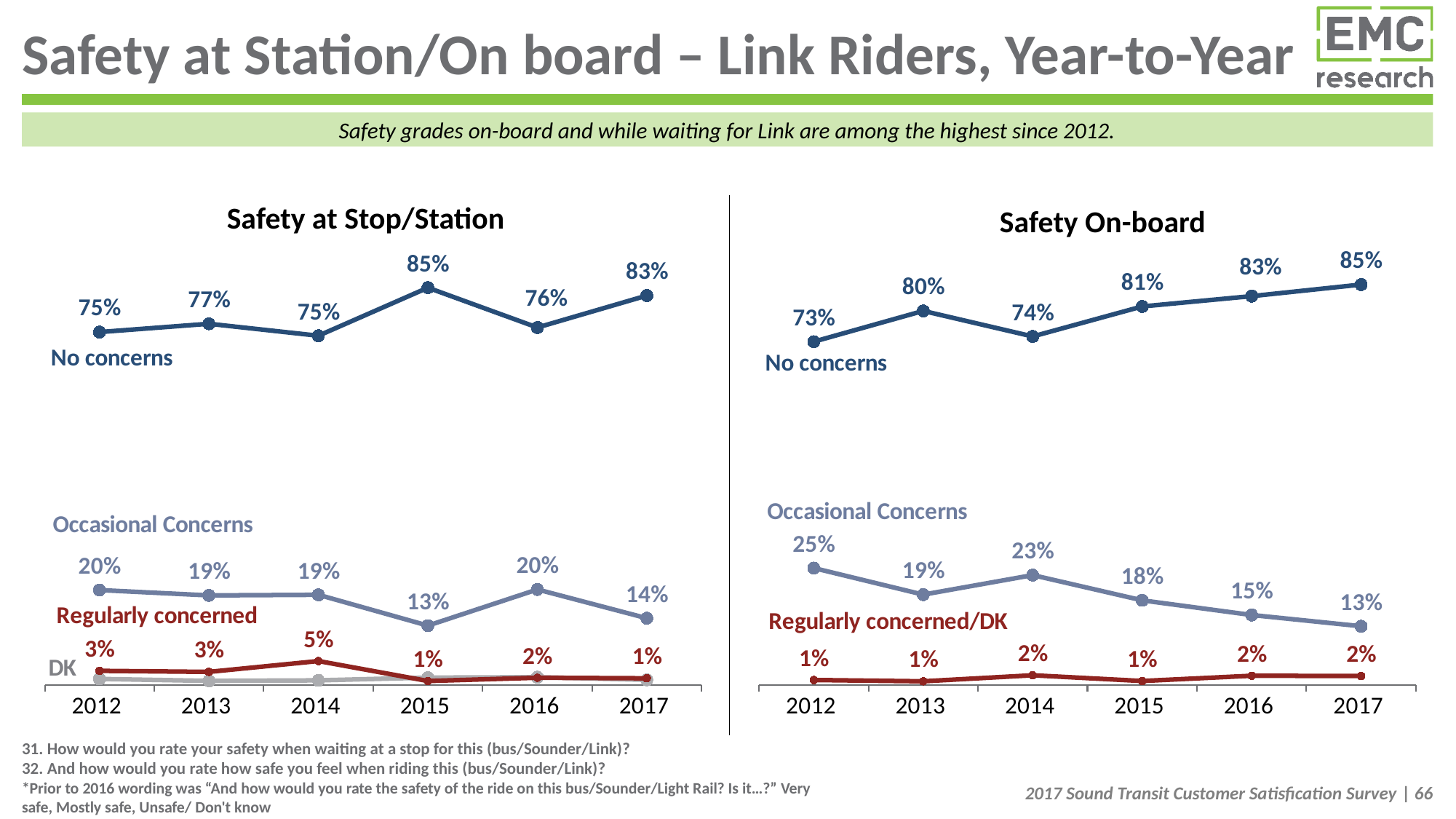

# Safety at Station/On board – Link Riders, Year-to-Year
Safety grades on-board and while waiting for Link are among the highest since 2012.
Safety at Stop/Station
Safety On-board

### Chart

| Category | No concerns | Occasional concerns | Don't know | Regularly concerned |
|---|---|---|---|---|
| 2012  | 0.7535598338520758 | 0.20283386964385064 | 0.013152659680282707 | 0.030453636823792027 |
| 2013  | 0.7713439386762532 | 0.19144795582870344 | 0.009032677071563612 | 0.028175428423480402 |
| 2014  | 0.7458103344510344 | 0.1927206029862718 | 0.010120081391683116 | 0.05134898117100836 |
| 2015  | 0.8482935337155747 | 0.12695061373949237 | 0.01599958631238665 | 0.00875626623254546 |
| 2016  | 0.7632867120476861 | 0.20408469030610007 | 0.0169321715719577 | 0.01569642607425603 |
| 2017  | 0.8315064565044625 | 0.14273215360321076 | 0.011204423486016957 | 0.014556966406310972 |

### Chart

| Category | No concerns | Occasional concerns | Regularly concerned/DK |
|---|---|---|---|
| 2012  | 0.7330927953597792 | 0.24982238685728148 | 0.010896957761445288 |
| 2013  | 0.79875620080075 | 0.19308501097481623 | 0.008158788224433722 |
| 2014  | 0.7442363797896411 | 0.2347748832143978 | 0.020988736995959007 |
| 2015  | 0.8082418037966527 | 0.1809119748363534 | 0.00875626623254546 |
| 2016  | 0.8303333542827237 | 0.14962389763302159 | 0.02 |
| 2017  | 0.8549627504297433 | 0.12563484018424714 | 0.01940240938601019 |
31. How would you rate your safety when waiting at a stop for this (bus/Sounder/Link)?
32. And how would you rate how safe you feel when riding this (bus/Sounder/Link)?
*Prior to 2016 wording was “And how would you rate the safety of the ride on this bus/Sounder/Light Rail? Is it…?” Very safe, Mostly safe, Unsafe/ Don't know